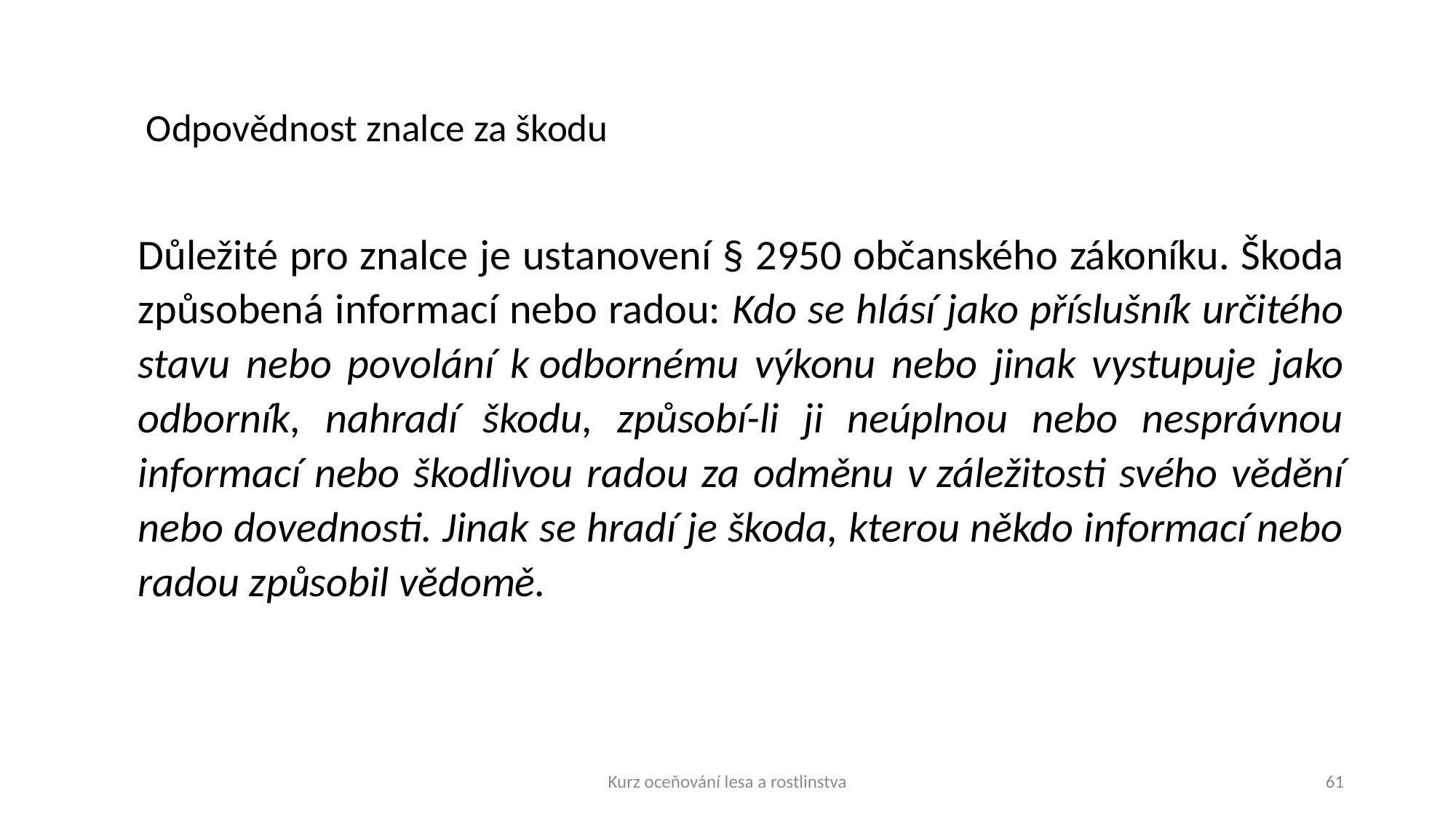

# Odpovědnost znalce za škodu
Důležité pro znalce je ustanovení § 2950 občanského zákoníku. Škoda způsobená informací nebo radou: Kdo se hlásí jako příslušník určitého stavu nebo povolání k odbornému výkonu nebo jinak vystupuje jako odborník, nahradí škodu, způsobí-li ji neúplnou nebo nesprávnou informací nebo škodlivou radou za odměnu v záležitosti svého vědění nebo dovednosti. Jinak se hradí je škoda, kterou někdo informací nebo radou způsobil vědomě.

Kurz oceňování lesa a rostlinstva
61